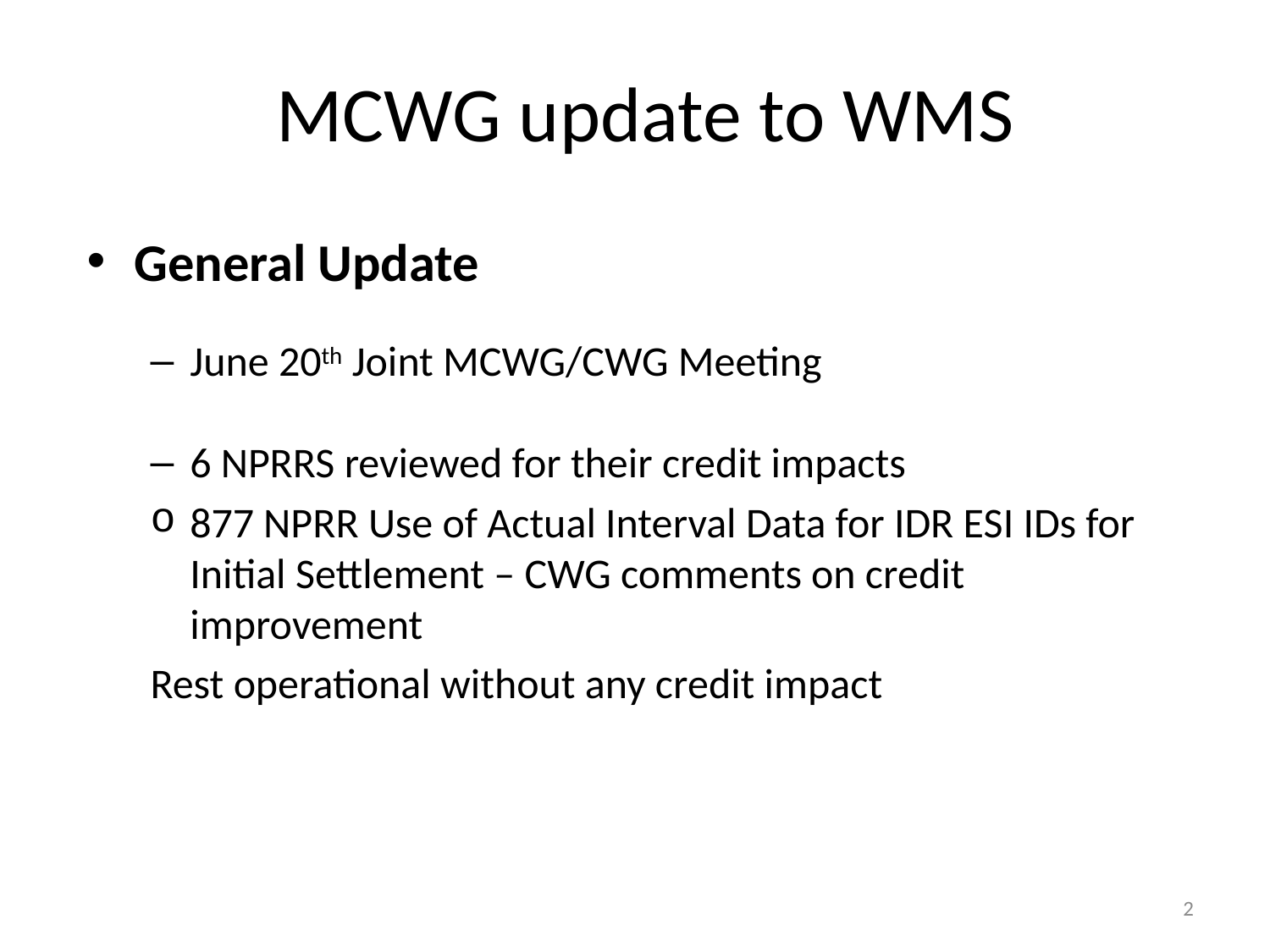

# MCWG update to WMS
General Update

June 20th Joint MCWG/CWG Meeting

6 NPRRS reviewed for their credit impacts
877 NPRR Use of Actual Interval Data for IDR ESI IDs for Initial Settlement – CWG comments on credit improvement
Rest operational without any credit impact
2